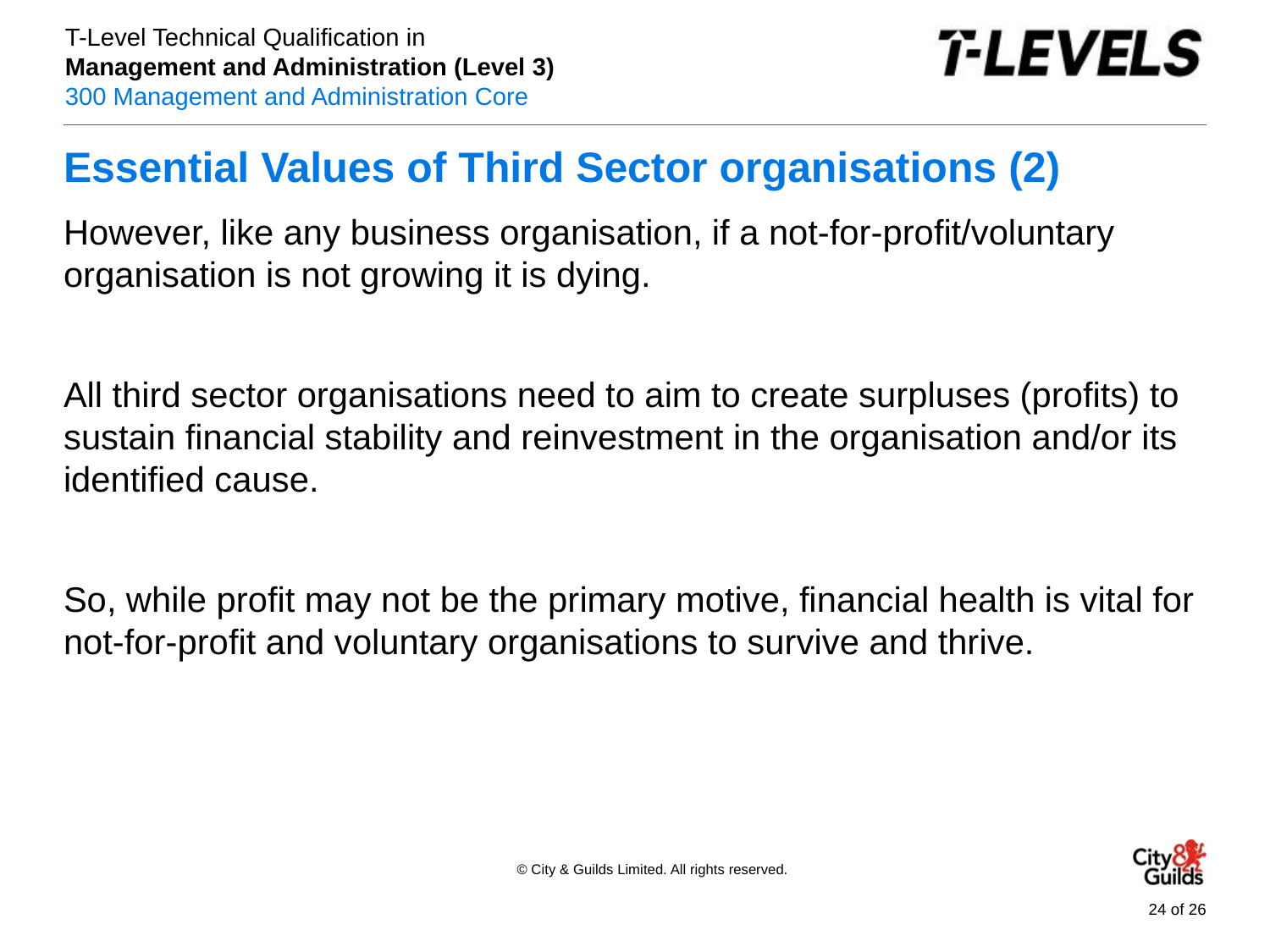

# Essential Values of Third Sector organisations (2)
However, like any business organisation, if a not-for-profit/voluntary organisation is not growing it is dying.

All third sector organisations need to aim to create surpluses (profits) to sustain financial stability and reinvestment in the organisation and/or its identified cause.

So, while profit may not be the primary motive, financial health is vital for not-for-profit and voluntary organisations to survive and thrive.